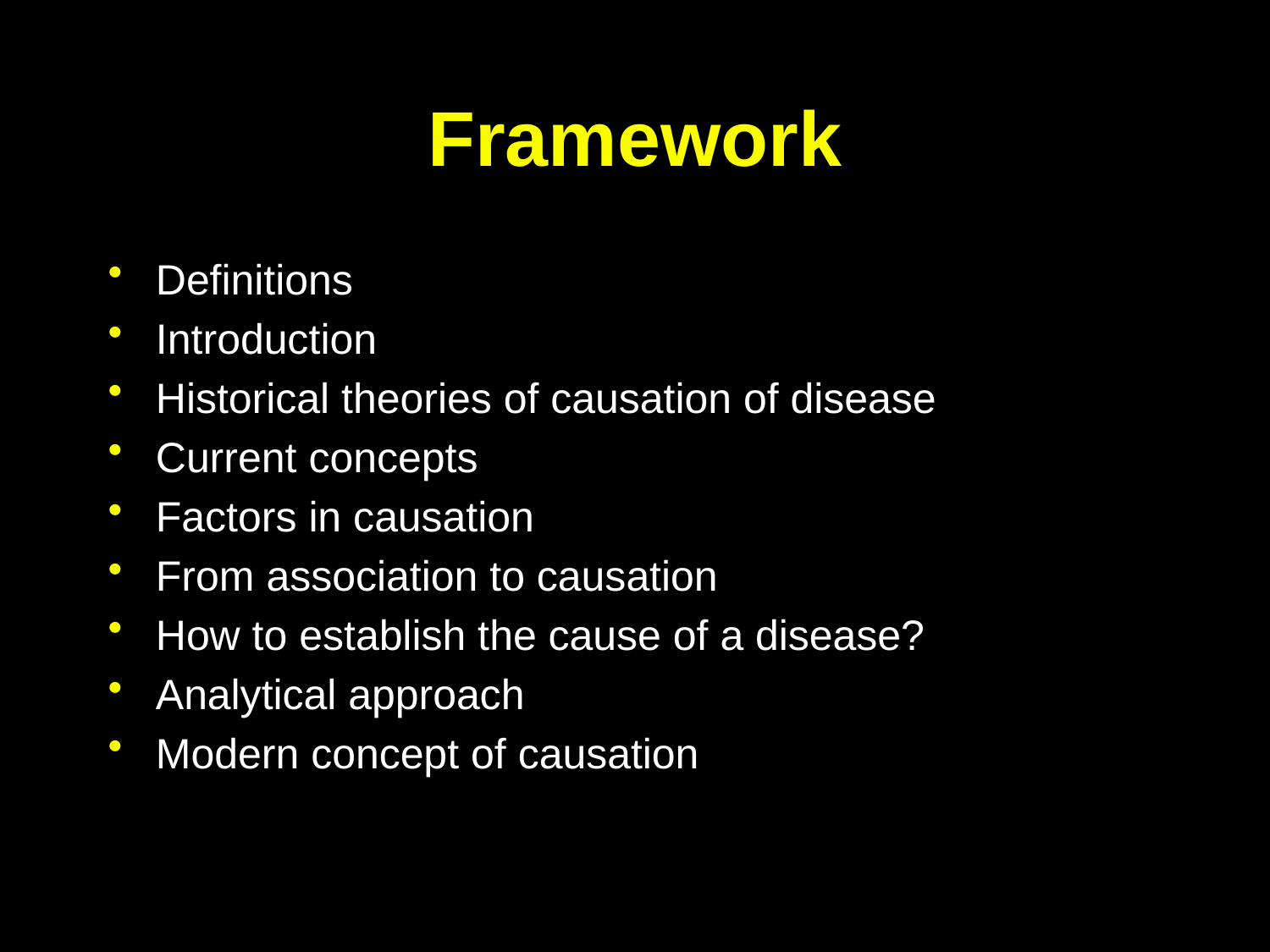

# Framework
Definitions
Introduction
Historical theories of causation of disease
Current concepts
Factors in causation
From association to causation
How to establish the cause of a disease?
Analytical approach
Modern concept of causation